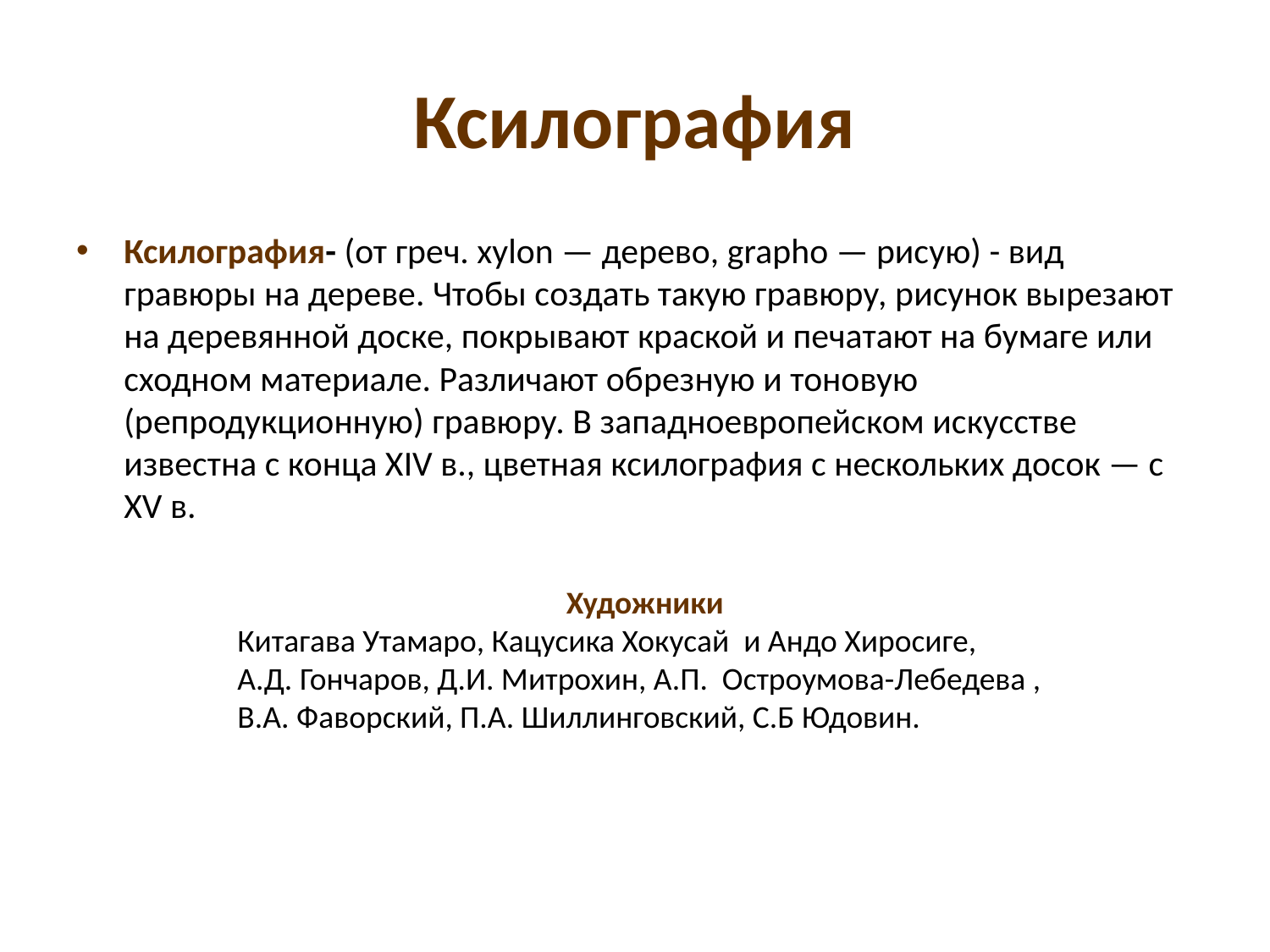

# Ксилография
Ксилография- (от греч. xylon — дерево, grapho — рисую) - вид гравюры на дереве. Чтобы создать такую гравюру, рисунок вырезают на деревянной доске, покрывают краской и печатают на бумаге или сходном материале. Различают обрезную и тоновую (репродукционную) гравюру. В западноевропейском искусстве известна с конца XIV в., цветная ксилография с нескольких досок — с XV в.

Художники
Китагава Утамаро, Кацусика Хокусай  и Андо Хиросиге,
А.Д. Гончаров, Д.И. Митрохин, А.П.  Остроумова-Лебедева ,
В.А. Фаворский, П.А. Шиллинговский, С.Б Юдовин.